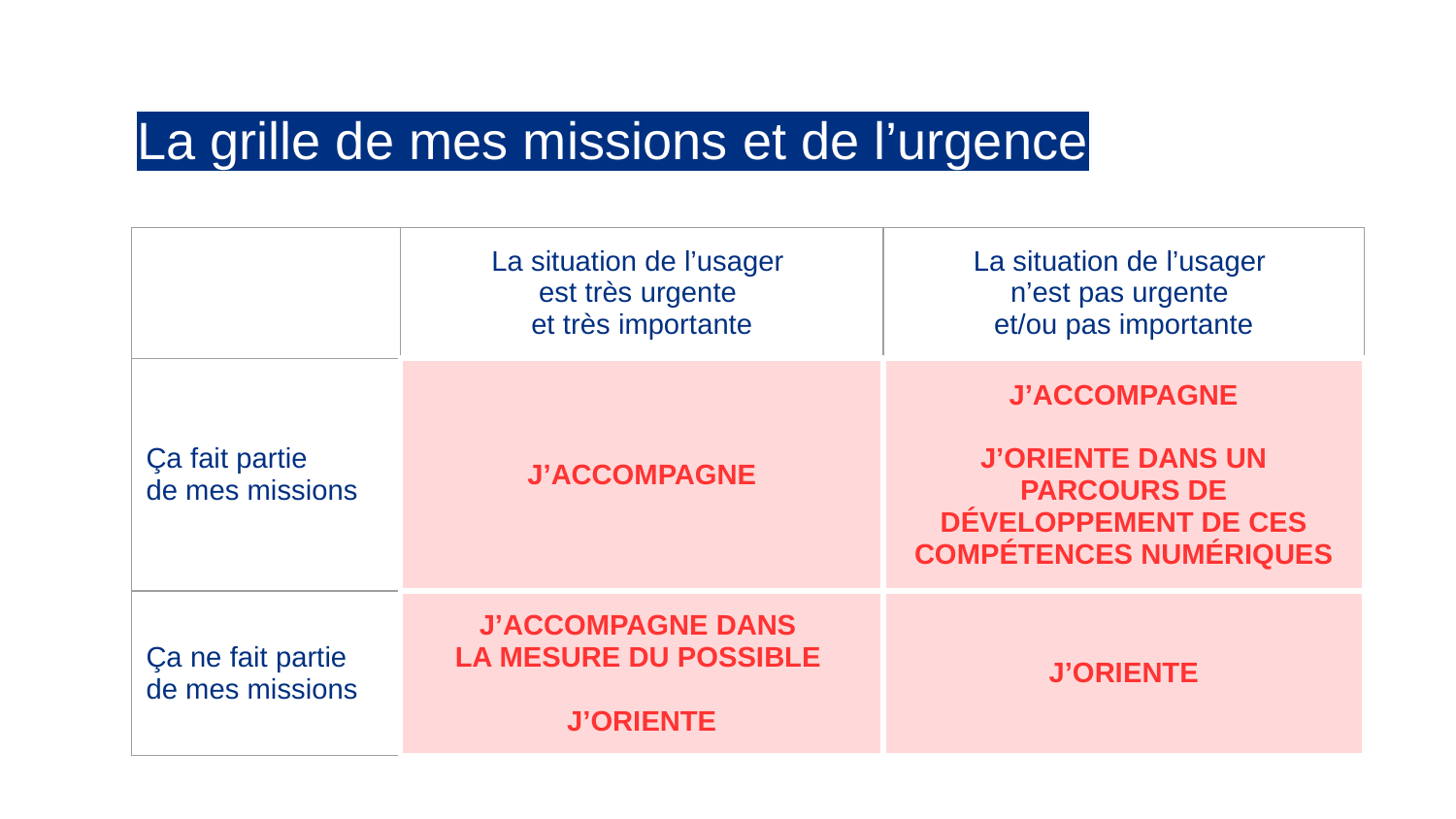

La grille de mes missions et de l’urgence
|  | La situation de l’usager est très urgente et très importante | La situation de l’usager n’est pas urgente et/ou pas importante |
| --- | --- | --- |
| Ça fait partie de mes missions | J’ACCOMPAGNE | J’ACCOMPAGNE J’ORIENTE DANS UN PARCOURS DE DÉVELOPPEMENT DE CES COMPÉTENCES NUMÉRIQUES |
| Ça ne fait partie de mes missions | J’ACCOMPAGNE DANS LA MESURE DU POSSIBLE J’ORIENTE | J’ORIENTE |